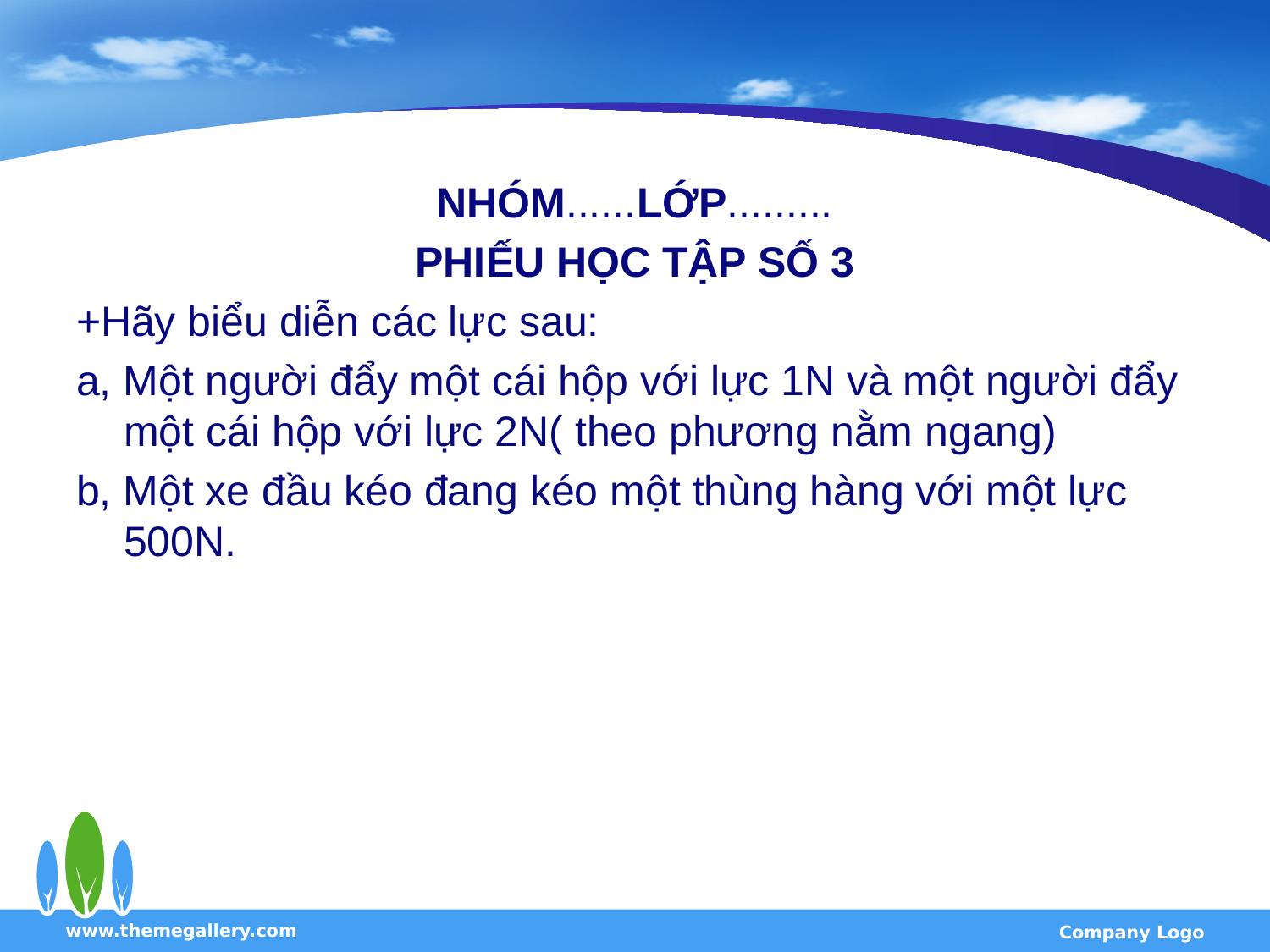

#
NHÓM......LỚP.........
PHIẾU HỌC TẬP SỐ 3
+Hãy biểu diễn các lực sau:
a, Một người đẩy một cái hộp với lực 1N và một người đẩy một cái hộp với lực 2N( theo phương nằm ngang)
b, Một xe đầu kéo đang kéo một thùng hàng với một lực 500N.

www.themegallery.com
Company Logo